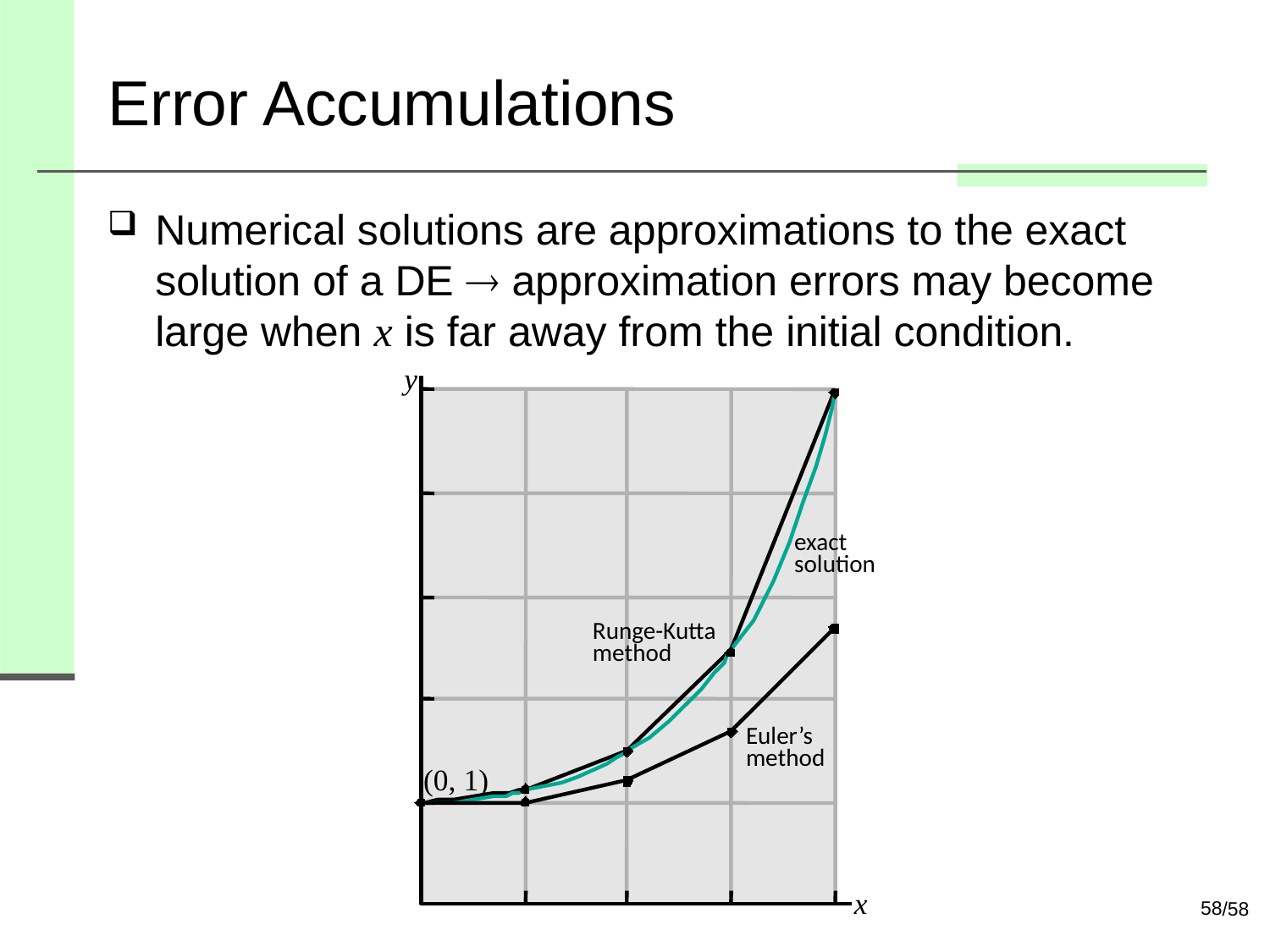

# Error Accumulations
Numerical solutions are approximations to the exact solution of a DE → approximation errors may become large when x is far away from the initial condition.
y

exact
solution

Runge-Kutta
method

Euler’s
method

(0, 1)

x

58